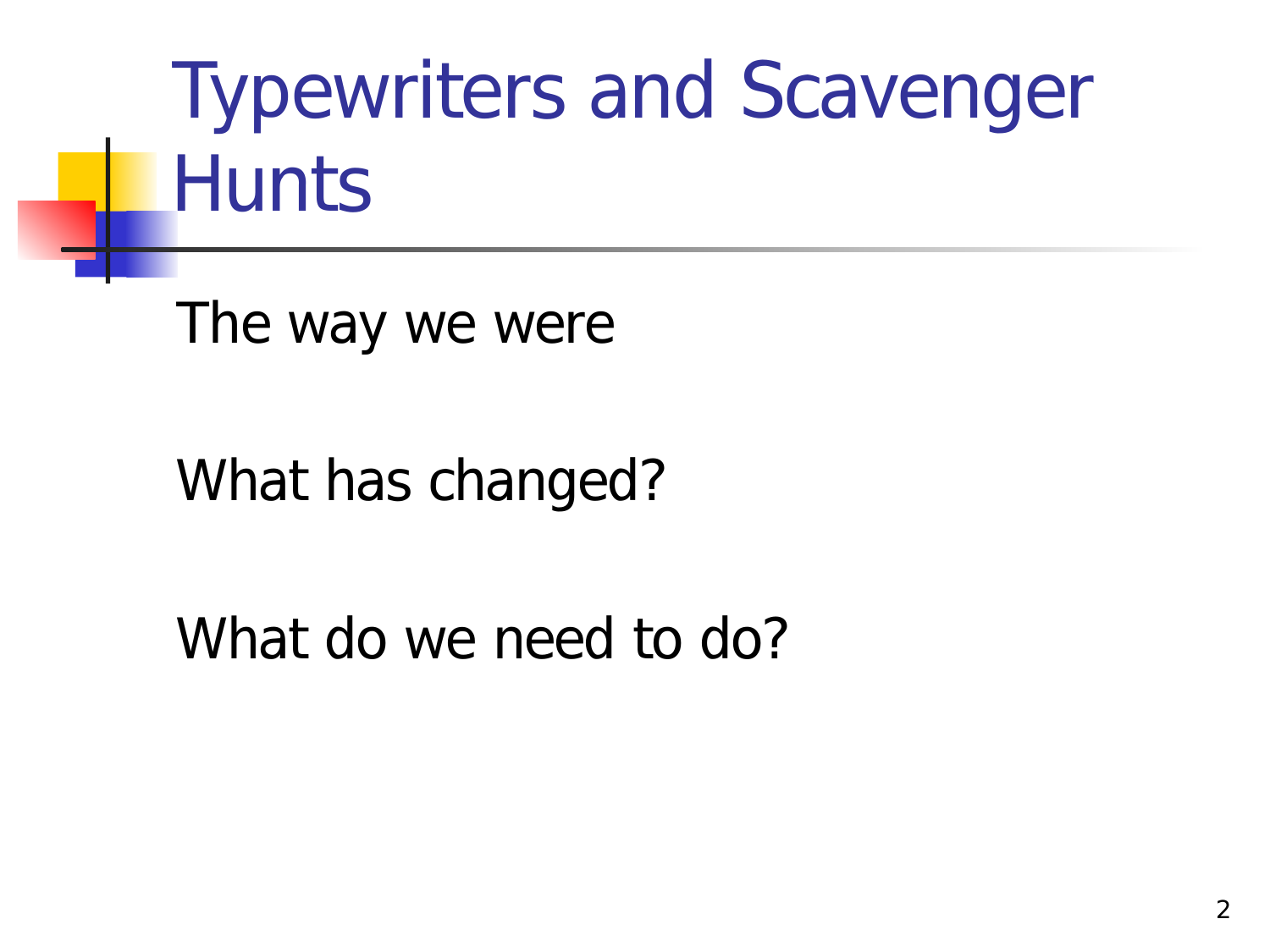

# Typewriters and Scavenger Hunts
The way we were

What has changed?

What do we need to do?

2